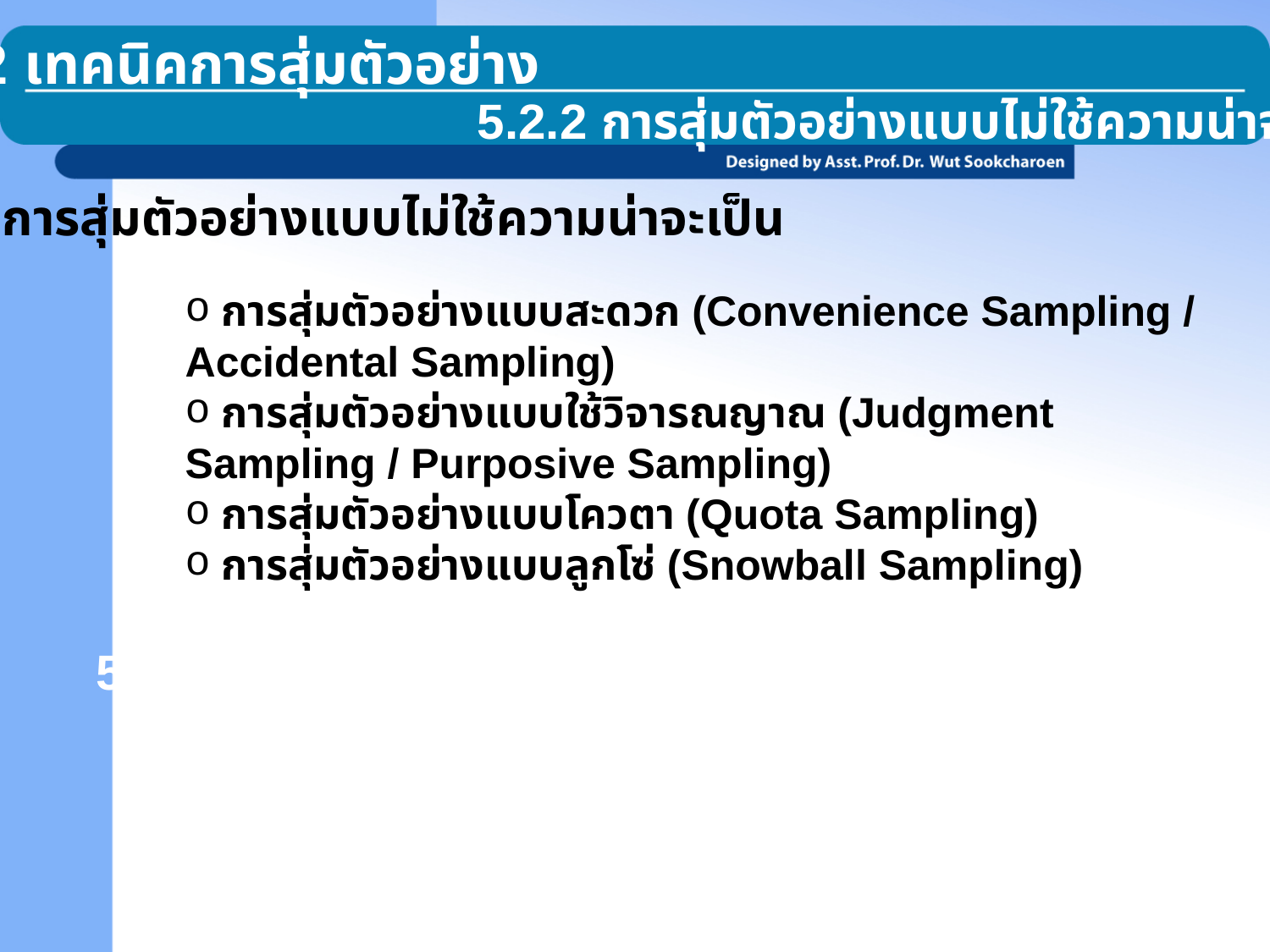

5.2 เทคนิคการสุ่มตัวอย่าง
5.2.2 การสุ่มตัวอย่างแบบไม่ใช้ความน่าจะเป็น
การสุ่มตัวอย่างแบบไม่ใช้ความน่าจะเป็น
 การสุ่มตัวอย่างแบบสะดวก (Convenience Sampling / Accidental Sampling)
 การสุ่มตัวอย่างแบบใช้วิจารณญาณ (Judgment Sampling / Purposive Sampling)
 การสุ่มตัวอย่างแบบโควตา (Quota Sampling)
 การสุ่มตัวอย่างแบบลูกโซ่ (Snowball Sampling)
5.2.3 ความคลาดเคลื่อนในการสุ่มตัวอย่าง